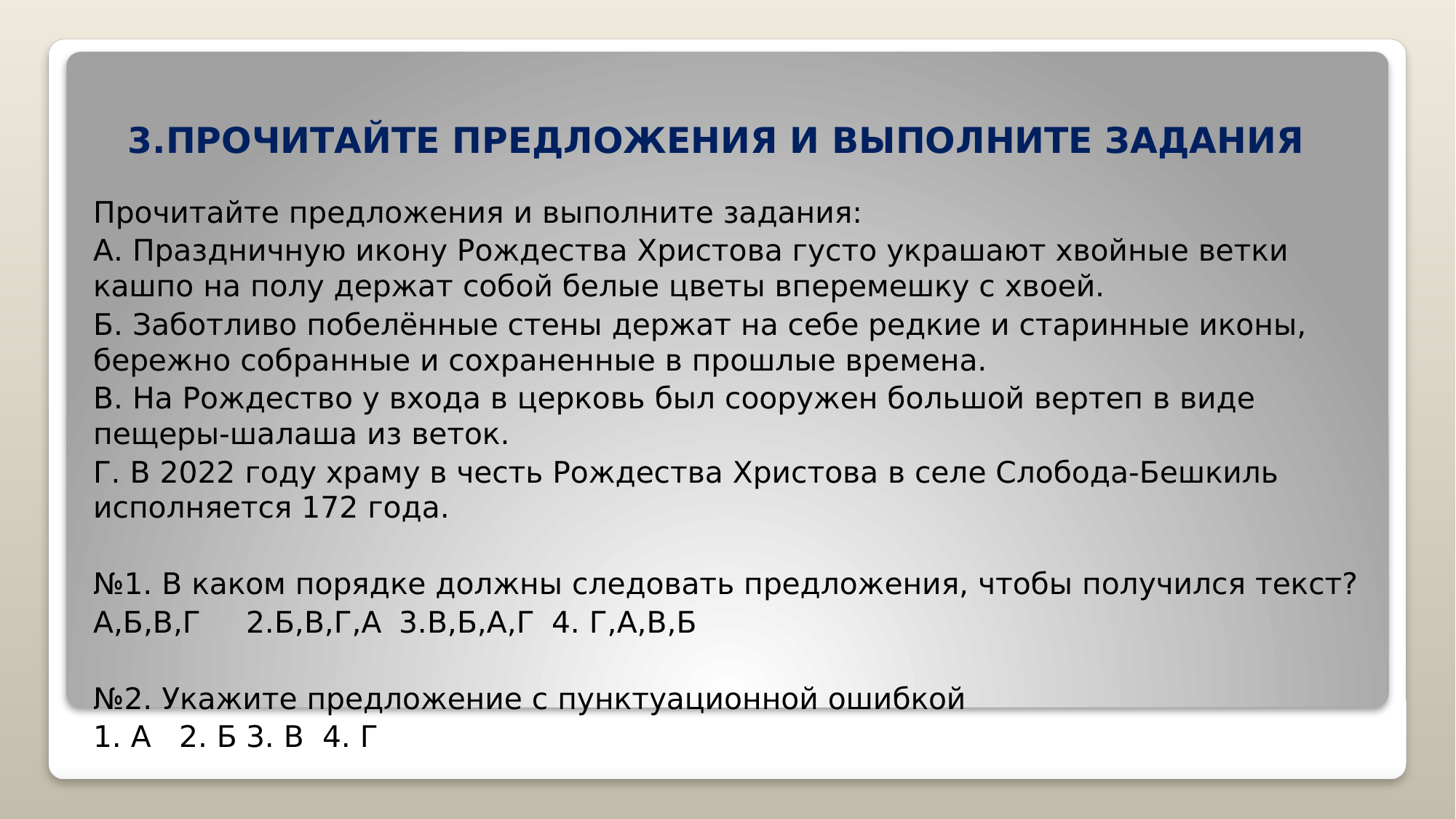

# 3.Прочитайте предложения и выполните задания
Прочитайте предложения и выполните задания:
А. Праздничную икону Рождества Христова густо украшают хвойные ветки кашпо на полу держат собой белые цветы вперемешку с хвоей.
Б. Заботливо побелённые стены держат на себе редкие и старинные иконы, бережно собранные и сохраненные в прошлые времена.
В. На Рождество у входа в церковь был сооружен большой вертеп в виде пещеры-шалаша из веток.
Г. В 2022 году храму в честь Рождества Христова в селе Слобода-Бешкиль исполняется 172 года.

№1. В каком порядке должны следовать предложения, чтобы получился текст?
А,Б,В,Г	2.Б,В,Г,А	3.В,Б,А,Г	4. Г,А,В,Б

№2. Укажите предложение с пунктуационной ошибкой
1. А	 2. Б	3. В	4. Г